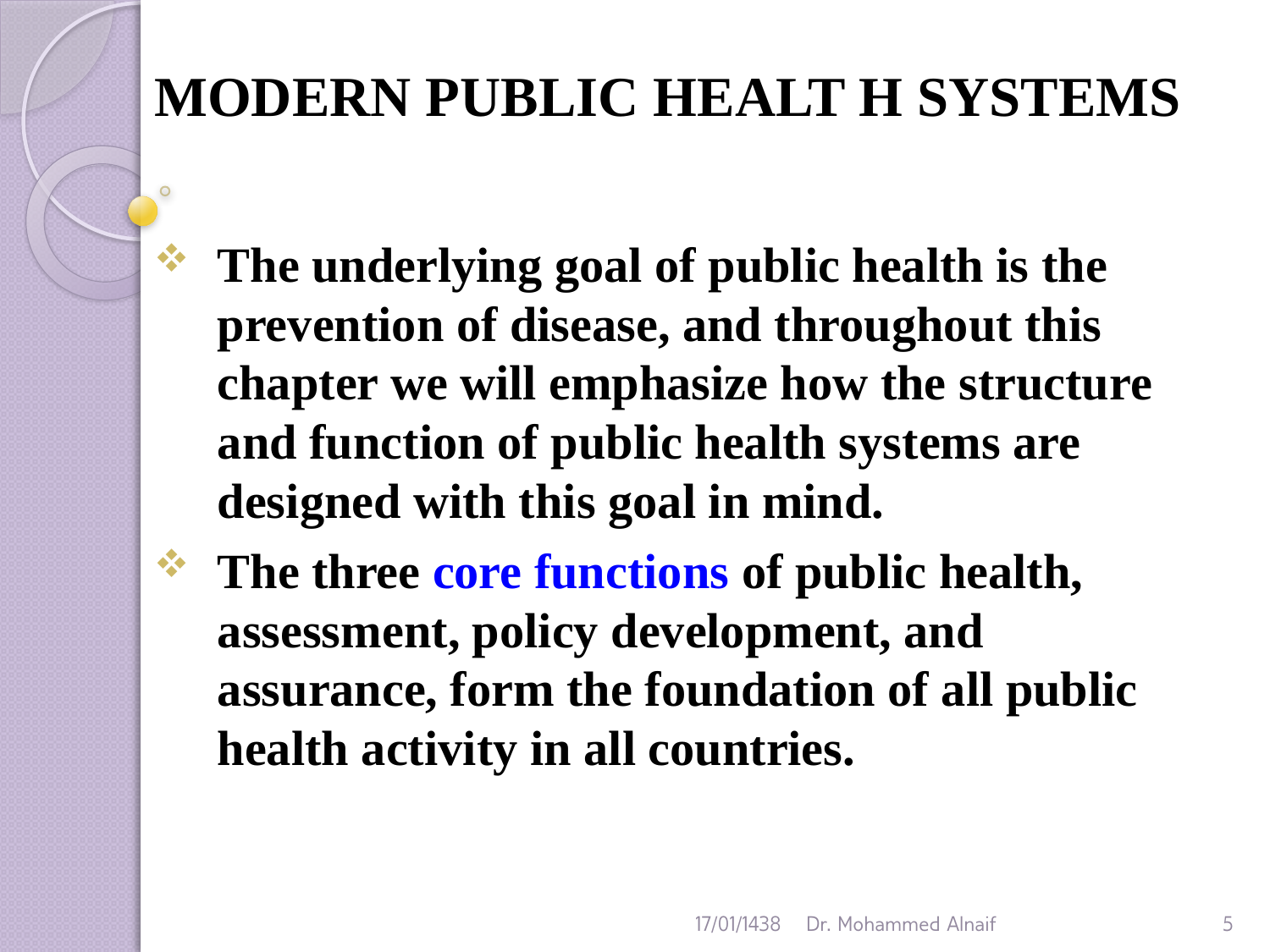

# MODERN PUBLIC HEALT H SYSTEMS
The underlying goal of public health is the prevention of disease, and throughout this chapter we will emphasize how the structure and function of public health systems are designed with this goal in mind.
The three core functions of public health, assessment, policy development, and assurance, form the foundation of all public health activity in all countries.
17/01/1438
Dr. Mohammed Alnaif
5